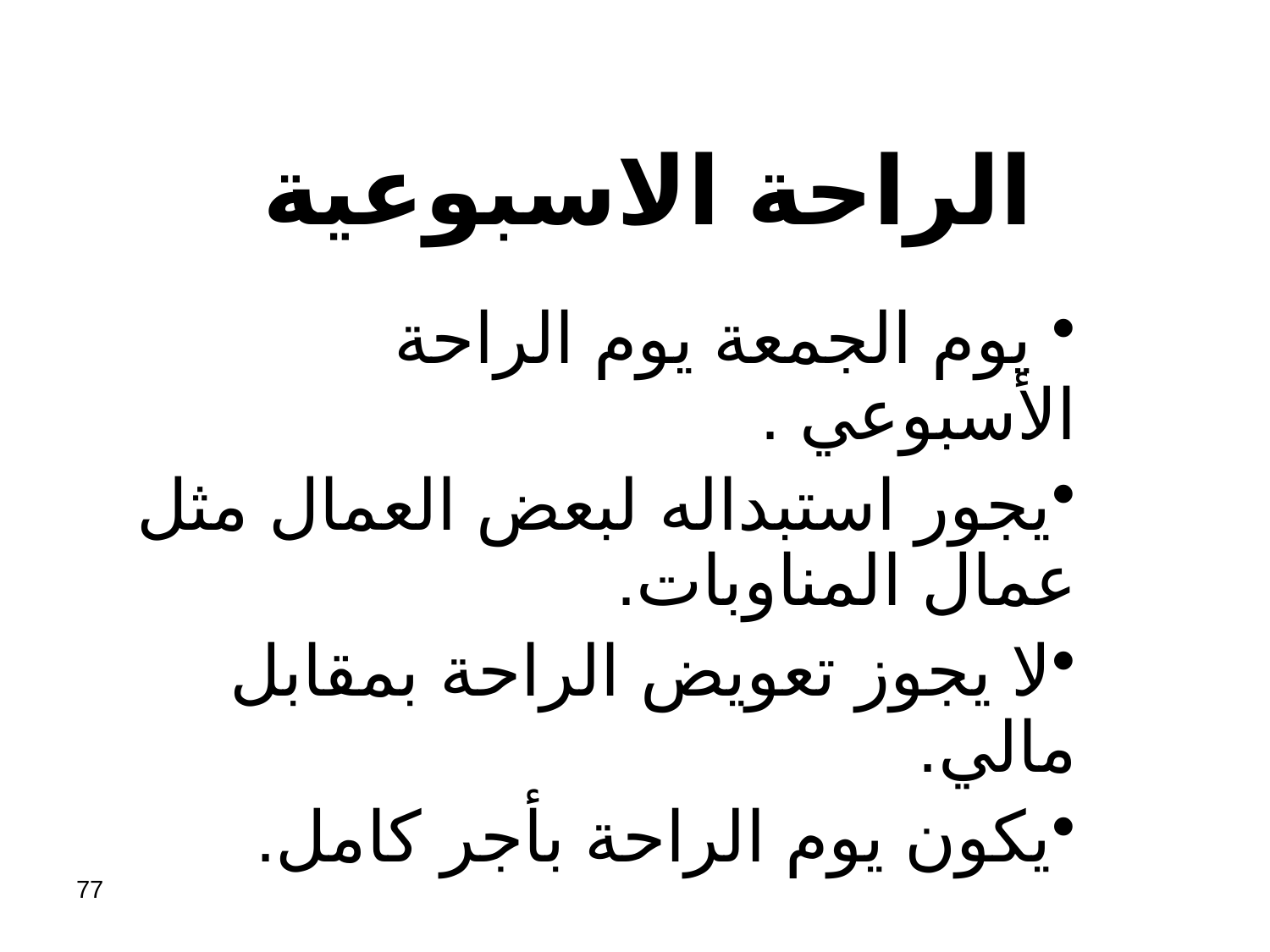

# الراحة الاسبوعية
 يوم الجمعة يوم الراحة الأسبوعي .
يجور استبداله لبعض العمال مثل عمال المناوبات.
لا يجوز تعويض الراحة بمقابل مالي.
يكون يوم الراحة بأجر كامل.

77